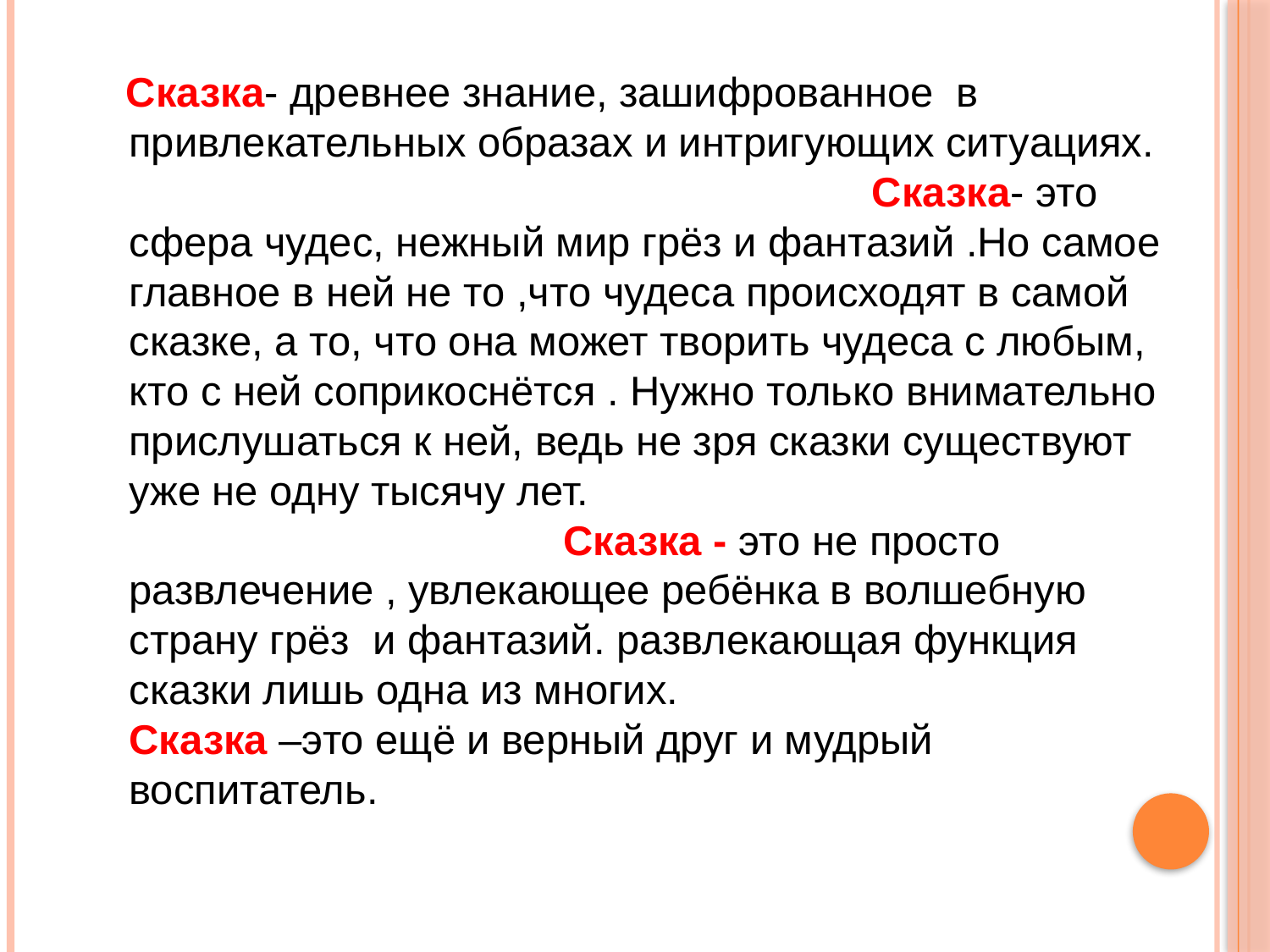

Сказка- древнее знание, зашифрованное  в привлекательных образах и интригующих ситуациях.                                                                     Сказка- это сфера чудес, нежный мир грёз и фантазий .Но самое главное в ней не то ,что чудеса происходят в самой сказке, а то, что она может творить чудеса с любым, кто с ней соприкоснётся . Нужно только внимательно прислушаться к ней, ведь не зря сказки существуют уже не одну тысячу лет.                                                                                           Сказка - это не просто развлечение , увлекающее ребёнка в волшебную страну грёз  и фантазий. развлекающая функция сказки лишь одна из многих.                                             Сказка –это ещё и верный друг и мудрый воспитатель.